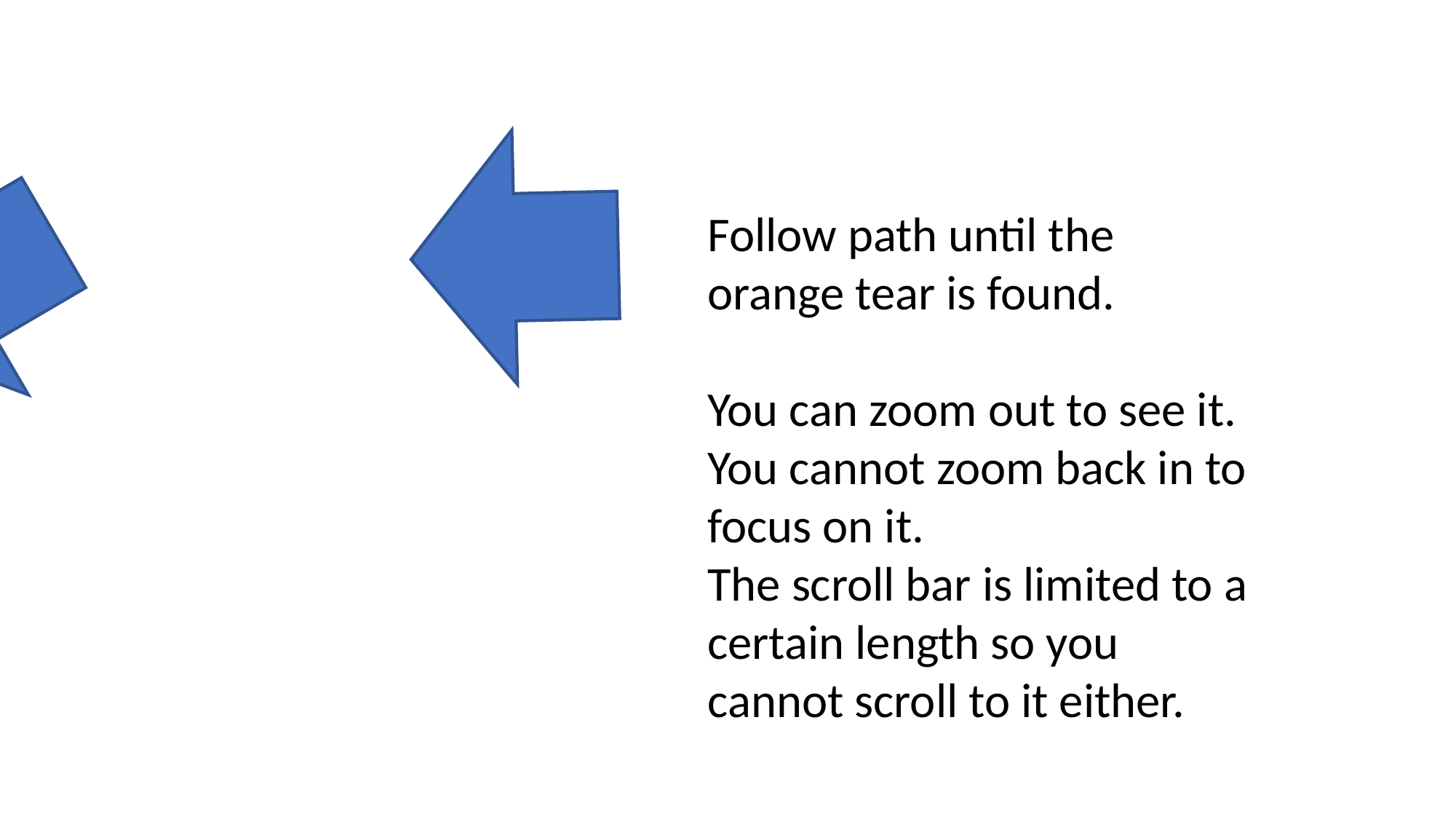

Follow path until the orange tear is found.

You can zoom out to see it. You cannot zoom back in to focus on it.
The scroll bar is limited to a certain length so you cannot scroll to it either.